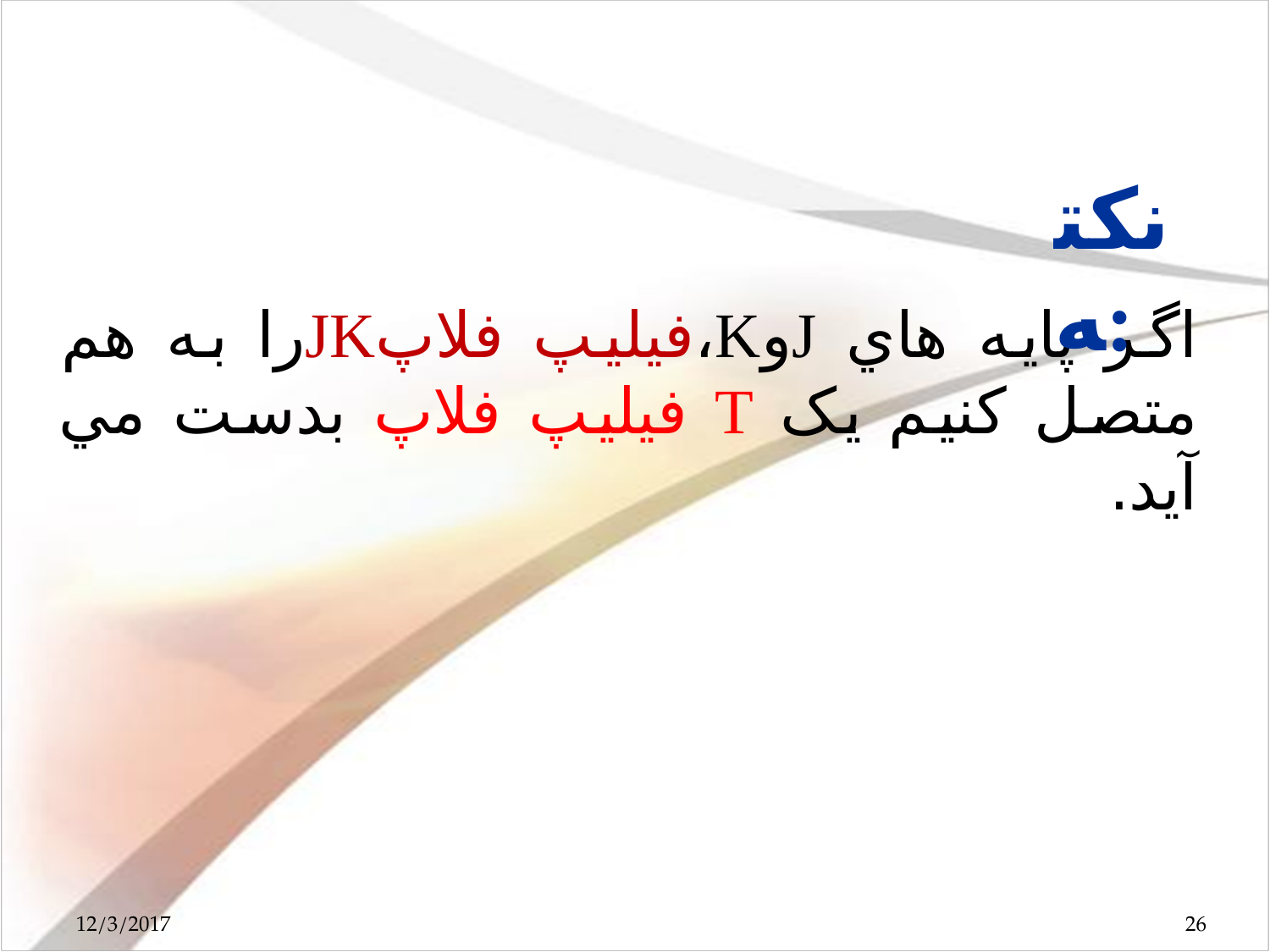

نکته:
اگر پايه هاي JوK،فيليپ فلاپJKرا به هم متصل کنيم يک T فيليپ فلاپ بدست مي آيد.

12/3/2017
26